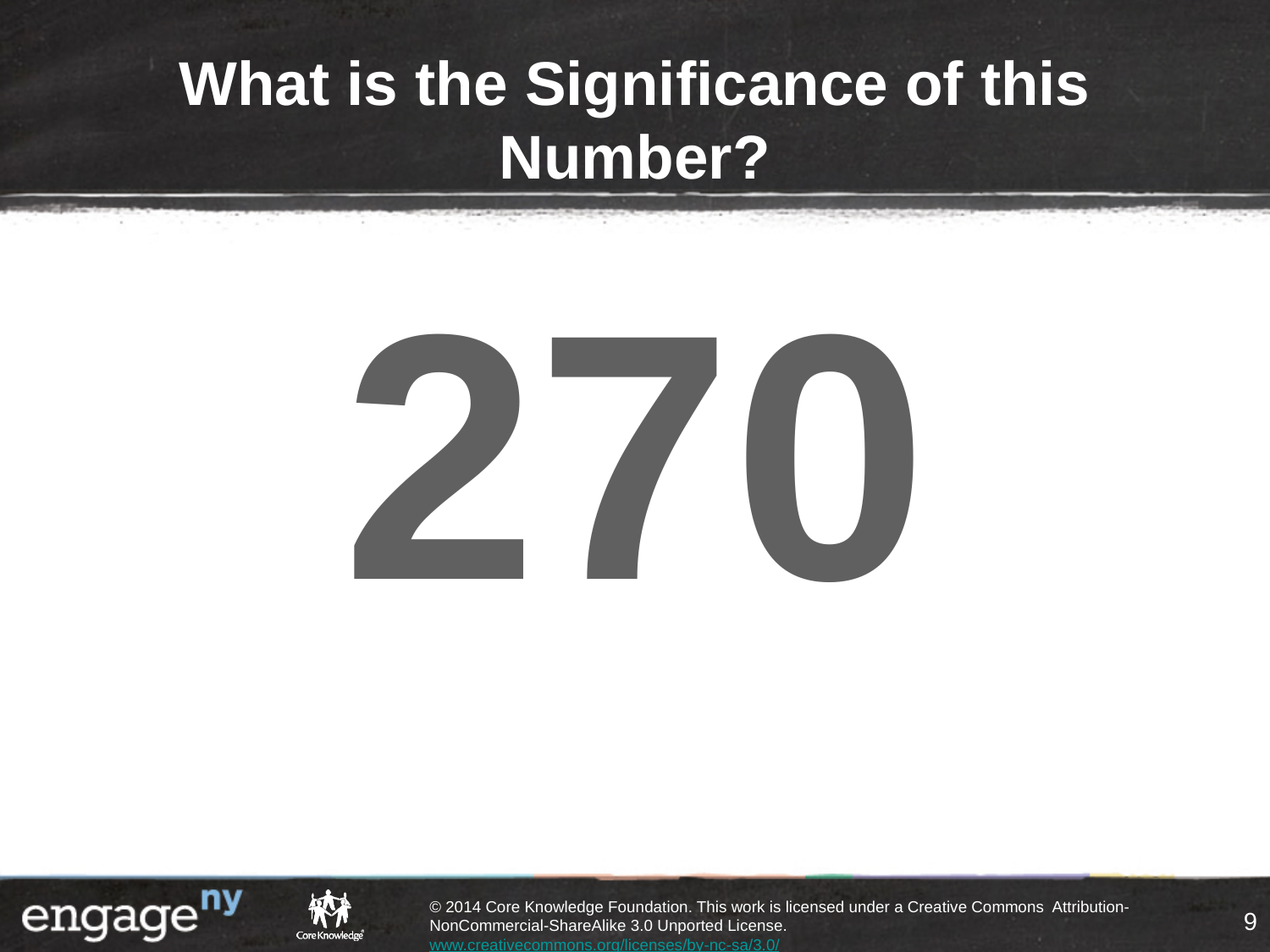

# What is the Significance of this Number?
270
9